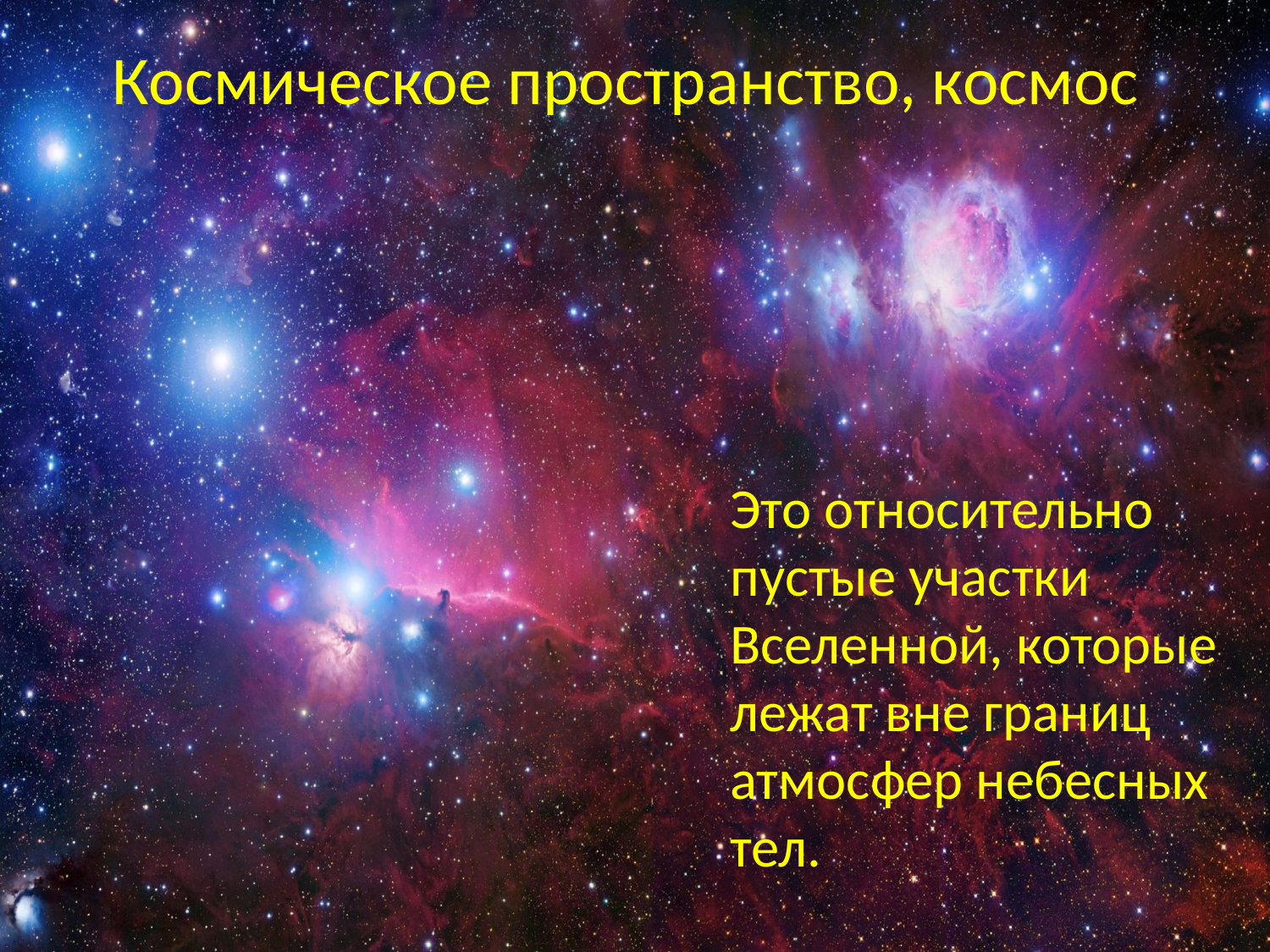

# Космическое пространство, космос
Это относительно пустые участки Вселенной, которые лежат вне границ атмосфер небесных тел.